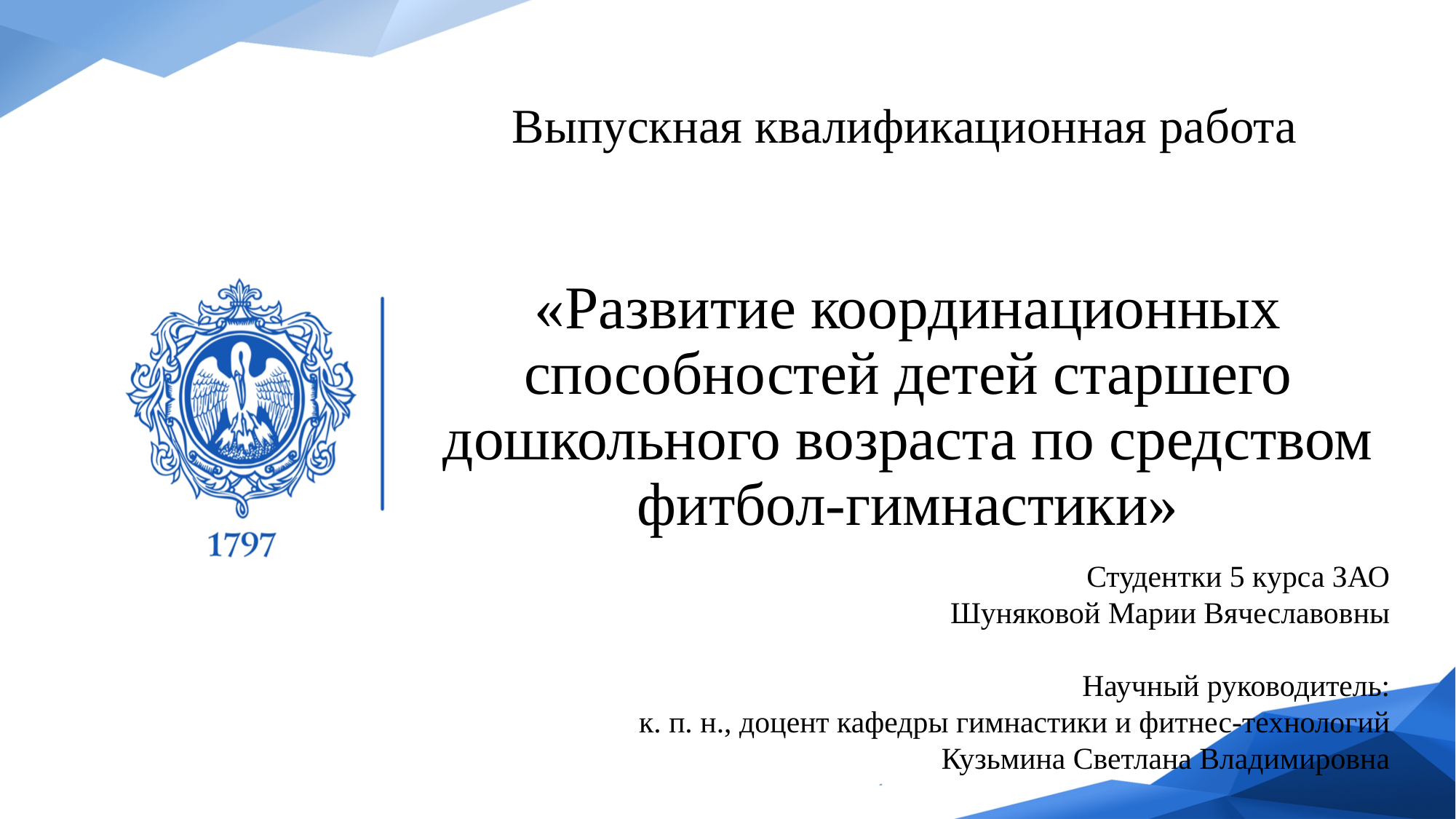

Выпускная квалификационная работа
# «Развитие координационных способностей детей старшего дошкольного возраста по средством фитбол-гимнастики»
Студентки 5 курса ЗАО
Шуняковой Марии Вячеславовны

Научный руководитель:
к. п. н., доцент кафедры гимнастики и фитнес-технологий
Кузьмина Светлана Владимировна